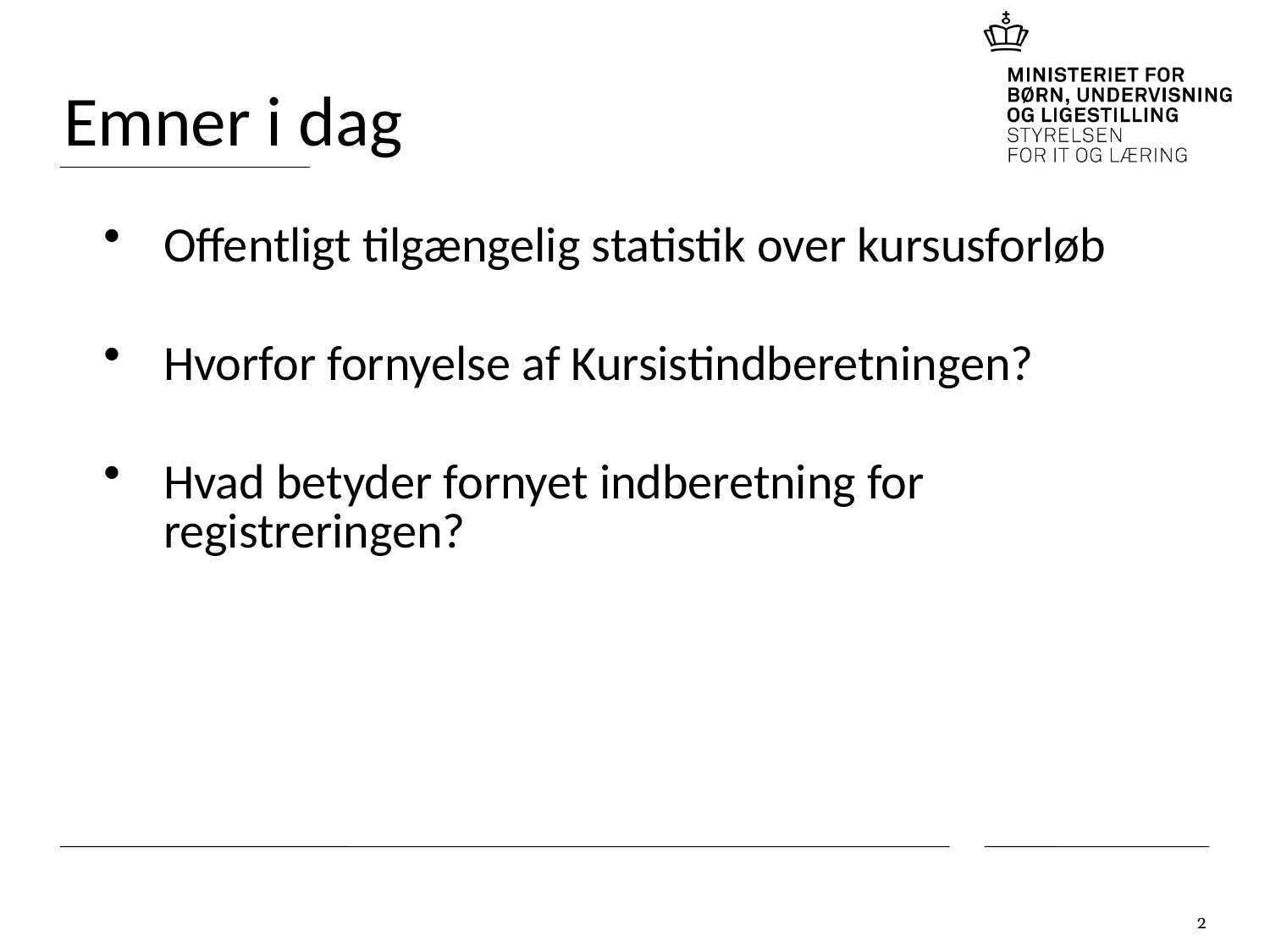

# Emner i dag
Offentligt tilgængelig statistik over kursusforløb

Hvorfor fornyelse af Kursistindberetningen?

Hvad betyder fornyet indberetning for registreringen?

2